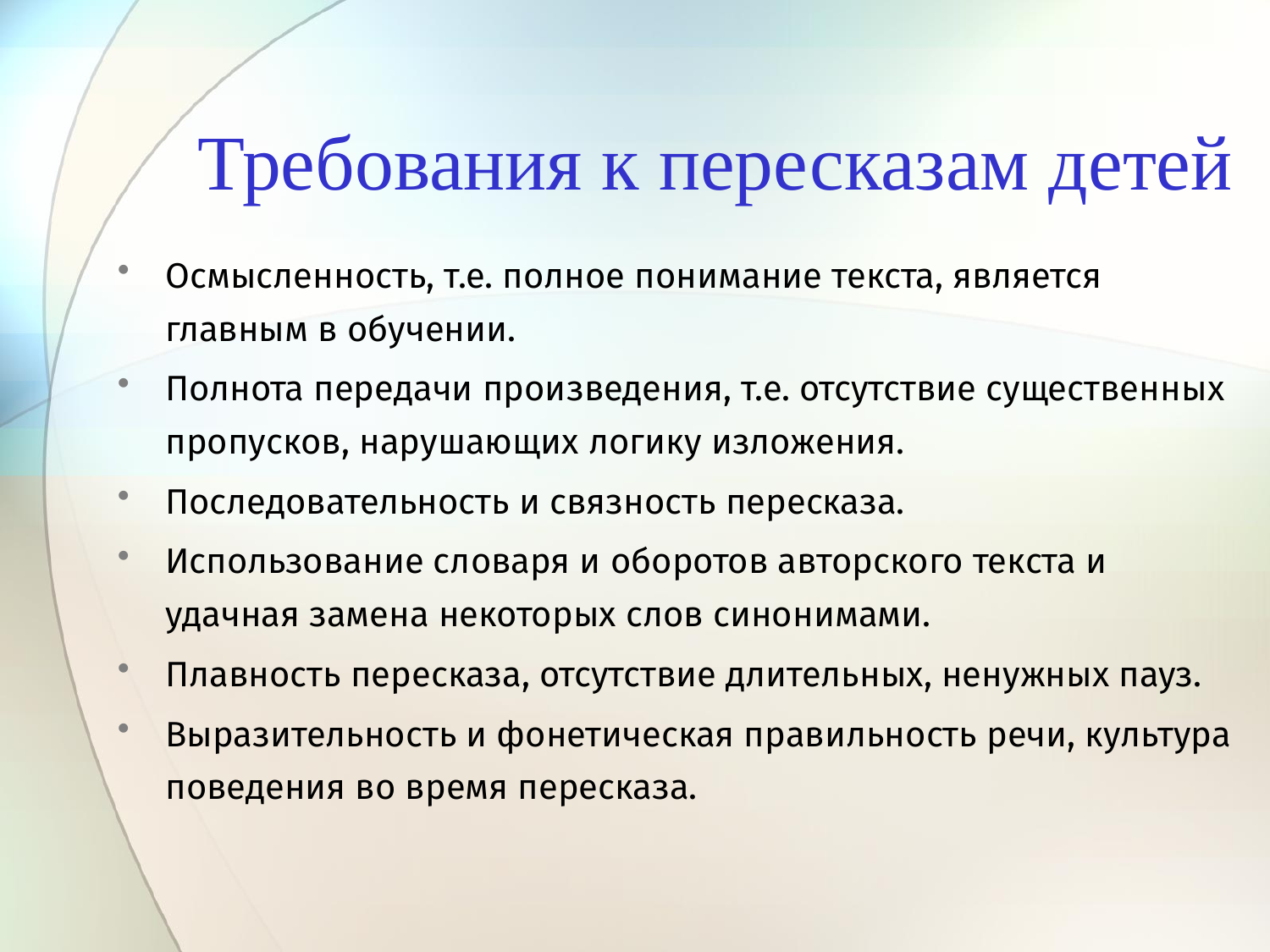

# Требования к пересказам детей
Осмысленность, т.е. полное понимание текста, является главным в обучении.
Полнота передачи произведения, т.е. отсутствие существенных пропусков, нарушающих логику изложения.
Последовательность и связность пересказа.
Использование словаря и оборотов авторского текста и удачная замена некоторых слов синонимами.
Плавность пересказа, отсутствие длительных, ненужных пауз.
Выразительность и фонетическая правильность речи, культура поведения во время пересказа.